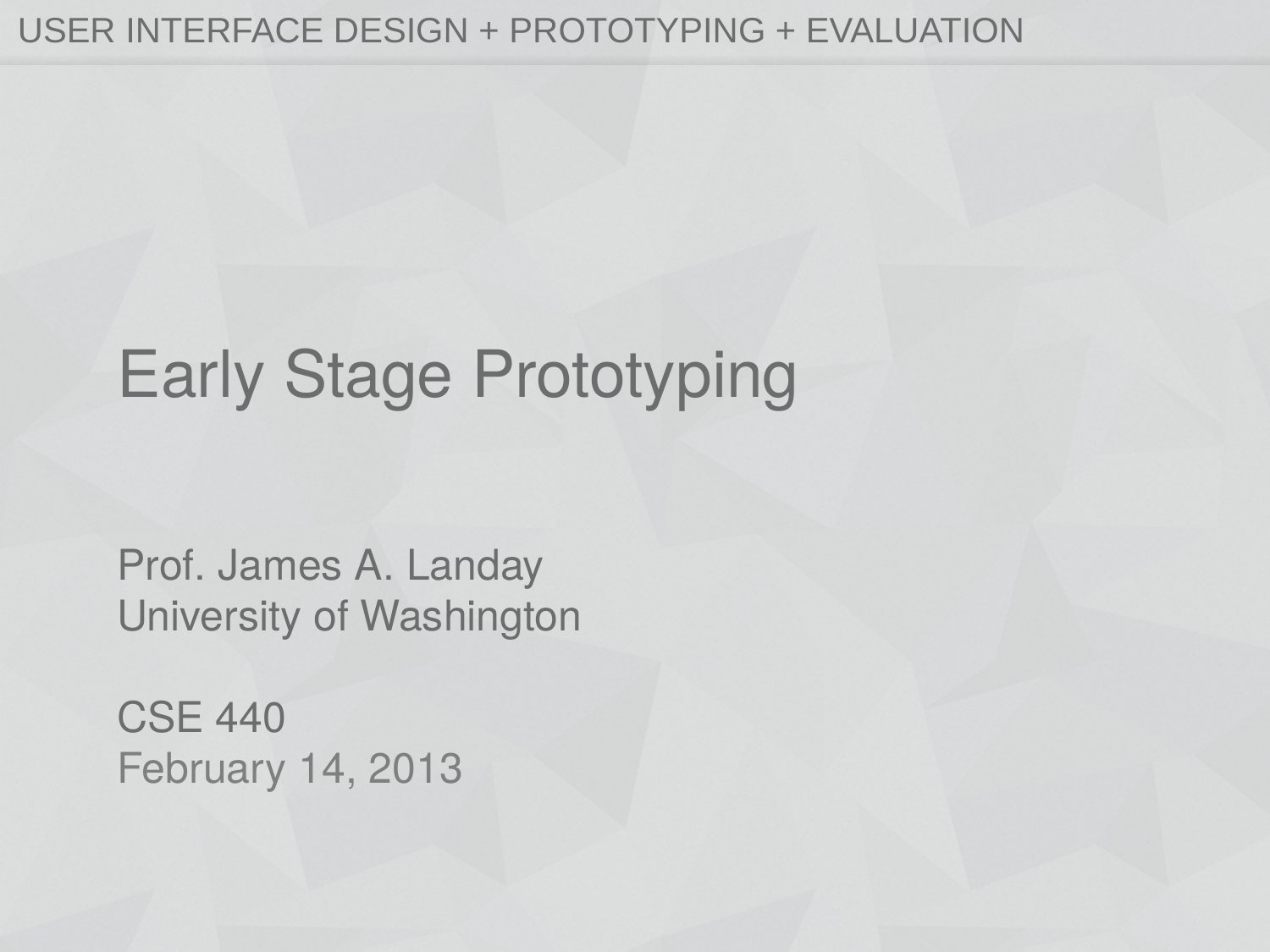

# Early Stage Prototyping
February 14, 2013